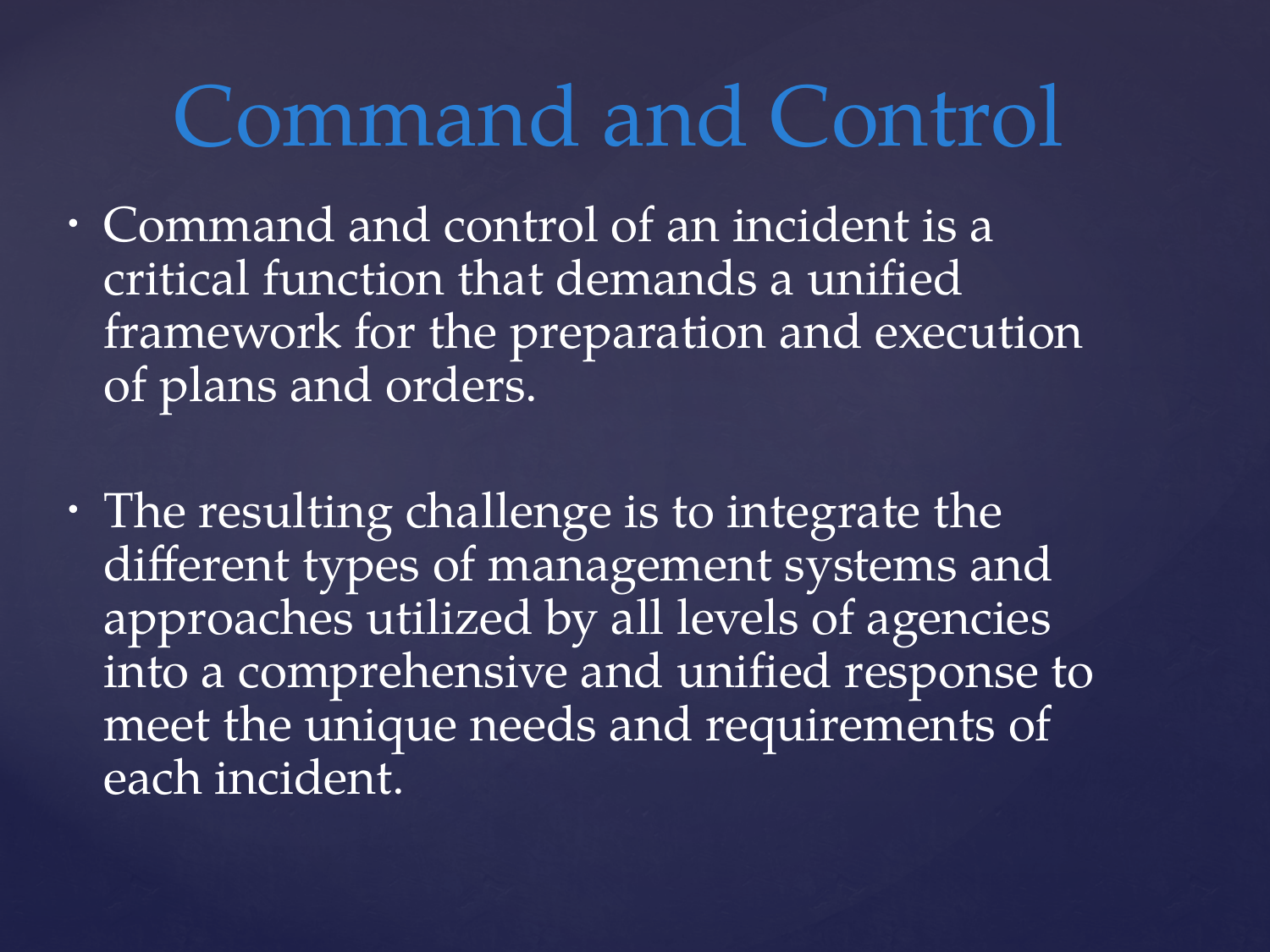

# Command and Control
Command and control of an incident is a critical function that demands a unified framework for the preparation and execution of plans and orders.

The resulting challenge is to integrate the different types of management systems and approaches utilized by all levels of agencies into a comprehensive and unified response to meet the unique needs and requirements of each incident.